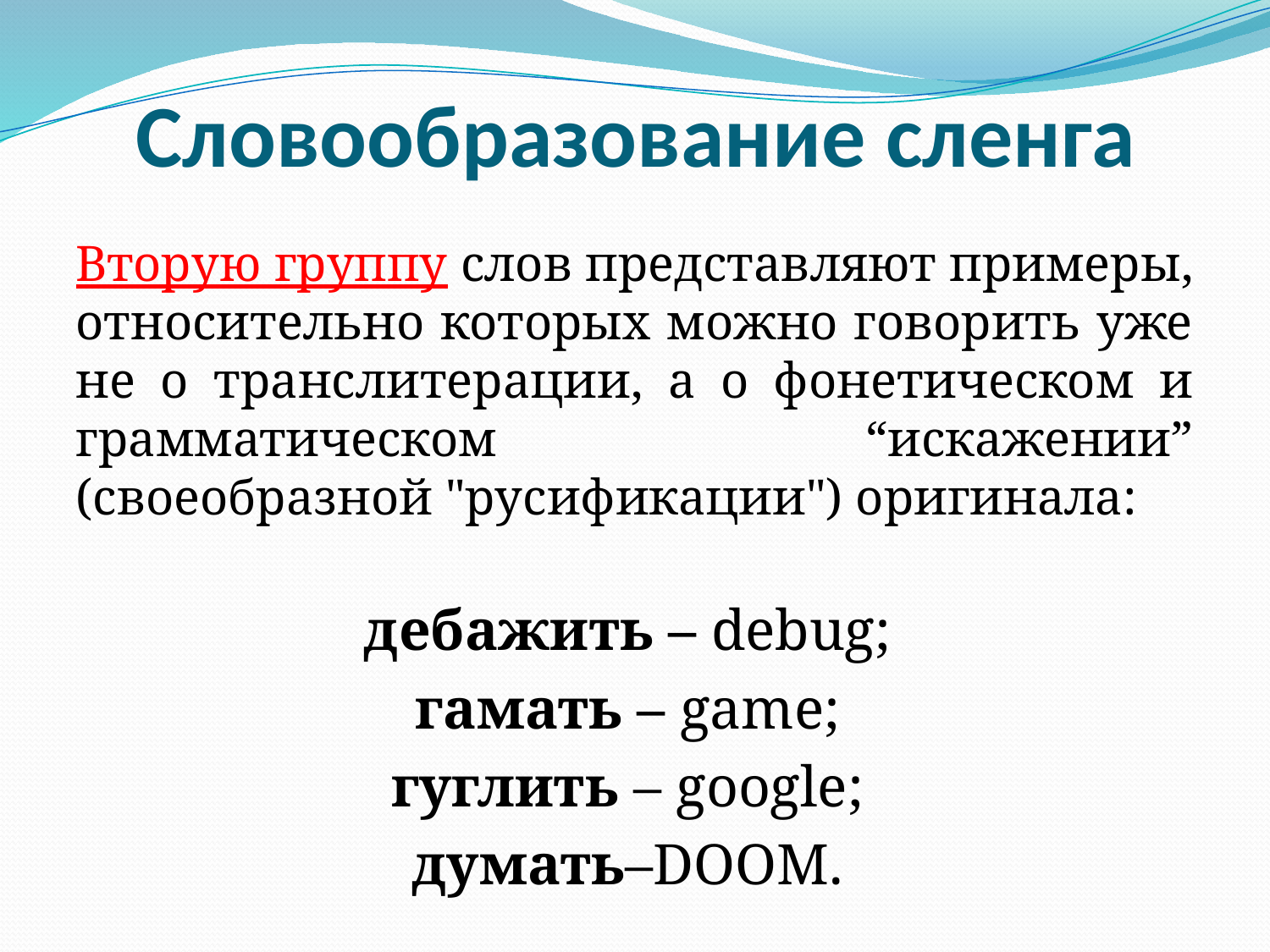

# Словообразование сленга
Вторую группу слов представляют примеры, относительно которых можно говорить уже не о транслитерации, а о фонетическом и грамматическом “искажении” (своеобразной "русификации") оригинала:

дебажить – debug;
гамать – game;
гуглить – google;
думать–DOOM.